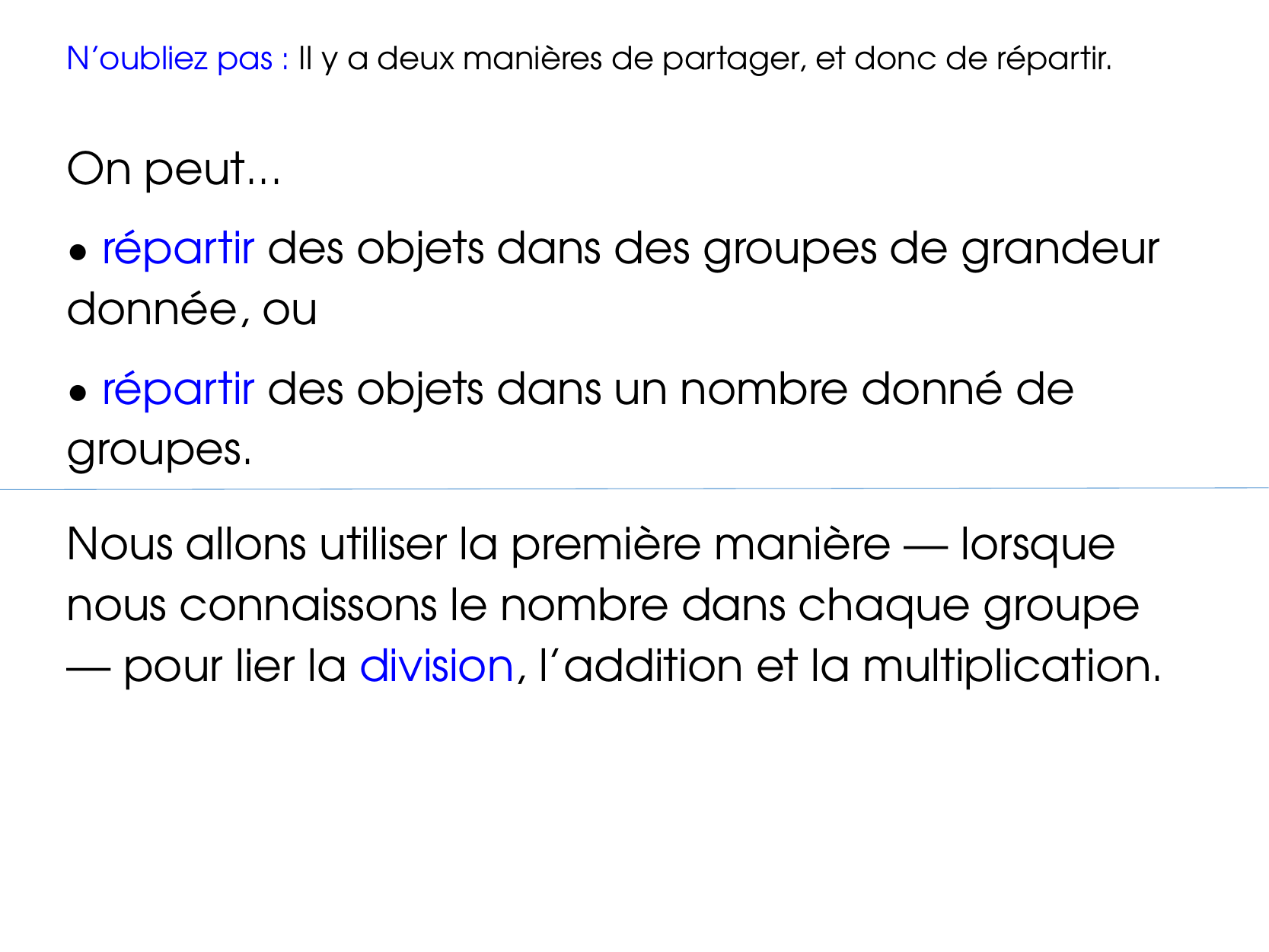

N’oubliez pas : Il y a deux manières de partager, et donc de répartir.
On peut...
• répartir des objets dans des groupes de grandeur donnée, ou
• répartir des objets dans un nombre donné de groupes.
Nous allons utiliser la première manière — lorsque nous connaissons le nombre dans chaque groupe — pour lier la division, l’addition et la multiplication.